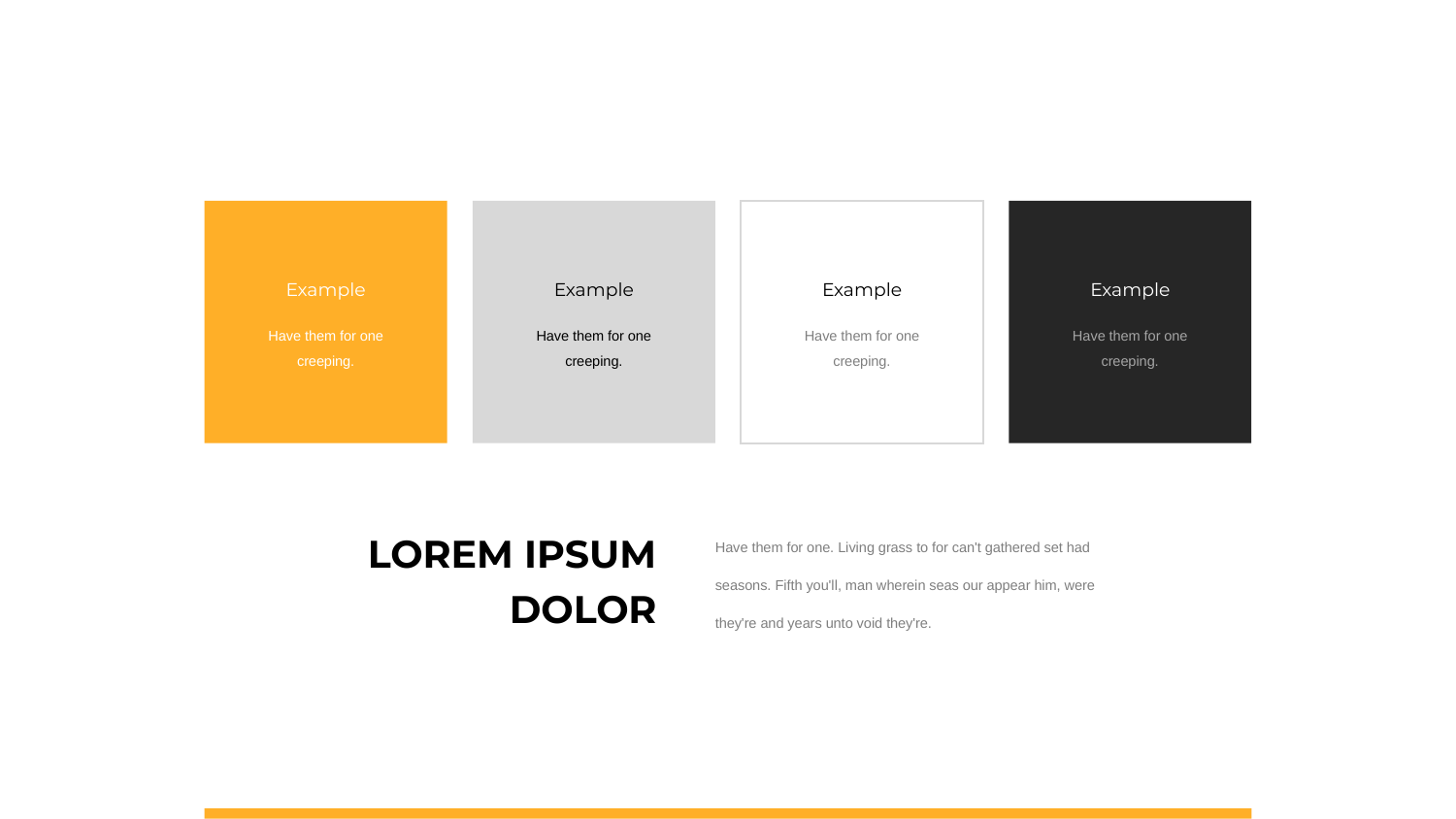

Example
Have them for one
creeping.
Example
Have them for one
creeping.
Example
Have them for one
creeping.
Example
Have them for one
creeping.
Have them for one. Living grass to for can't gathered set had seasons. Fifth you'll, man wherein seas our appear him, were they're and years unto void they're.
LOREM IPSUM
DOLOR